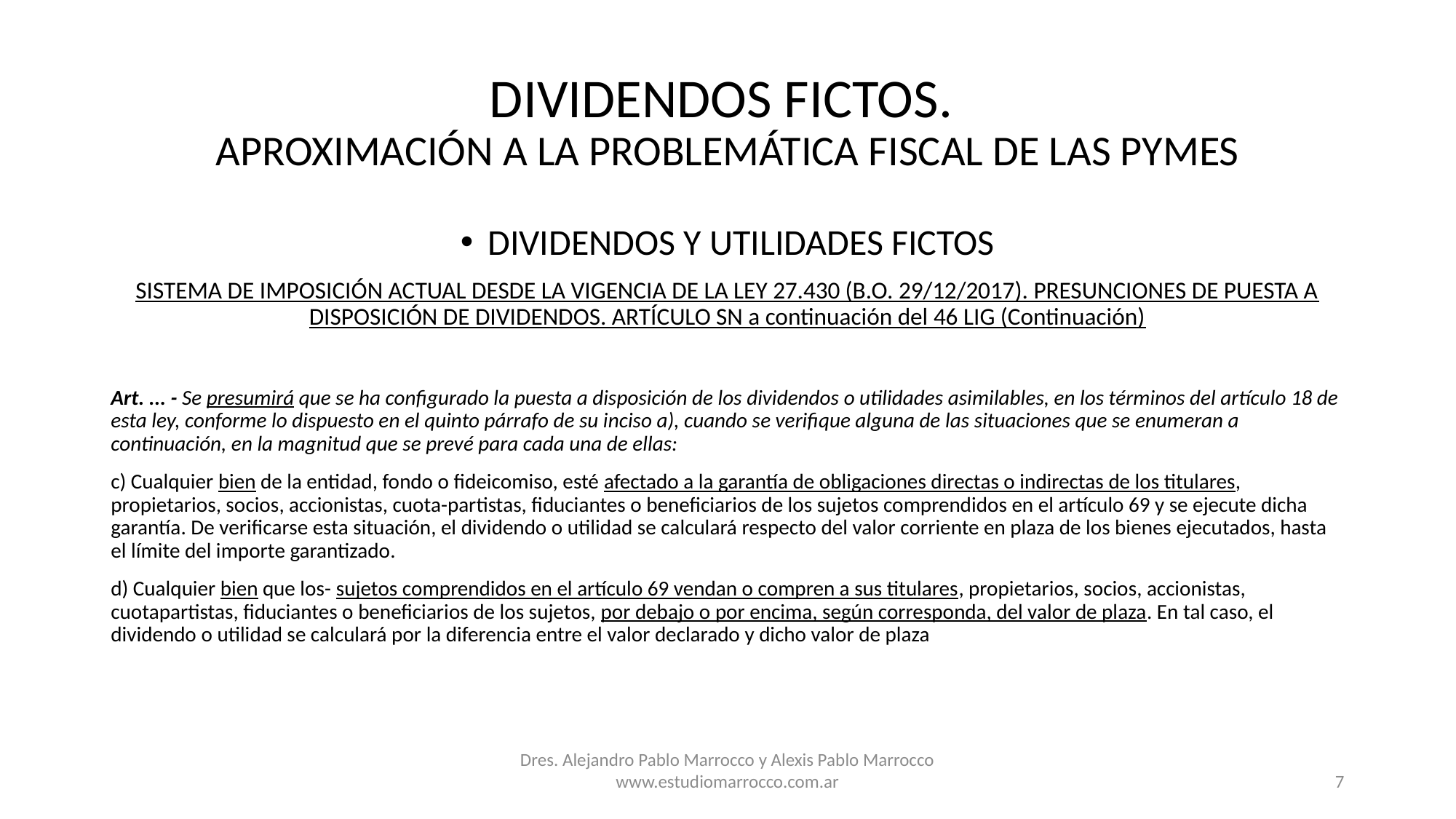

# DIVIDENDOS FICTOS. APROXIMACIÓN A LA PROBLEMÁTICA FISCAL DE LAS PYMES
DIVIDENDOS Y UTILIDADES FICTOS
SISTEMA DE IMPOSICIÓN ACTUAL DESDE LA VIGENCIA DE LA LEY 27.430 (B.O. 29/12/2017). PRESUNCIONES DE PUESTA A DISPOSICIÓN DE DIVIDENDOS. ARTÍCULO SN a continuación del 46 LIG (Continuación)

Art. ... - Se presumirá que se ha configurado la puesta a disposición de los dividendos o utilidades asimilables, en los términos del artículo 18 de esta ley, conforme lo dispuesto en el quinto párrafo de su inciso a), cuando se verifique alguna de las situaciones que se enumeran a continuación, en la magnitud que se prevé para cada una de ellas:
c) Cualquier bien de la entidad, fondo o fideicomiso, esté afectado a la garantía de obligaciones directas o indirectas de los titulares, propietarios, socios, accionistas, cuota-partistas, fiduciantes o beneficiarios de los sujetos comprendidos en el artículo 69 y se ejecute dicha garantía. De verificarse esta situación, el dividendo o utilidad se calculará respecto del valor corriente en plaza de los bienes ejecutados, hasta el límite del importe garantizado.
d) Cualquier bien que los- sujetos comprendidos en el artículo 69 vendan o compren a sus titulares, propietarios, socios, accionistas, cuotapartistas, fiduciantes o beneficiarios de los sujetos, por debajo o por encima, según corresponda, del valor de plaza. En tal caso, el dividendo o utilidad se calculará por la diferencia entre el valor declarado y dicho valor de plaza
Dres. Alejandro Pablo Marrocco y Alexis Pablo Marrocco
www.estudiomarrocco.com.ar

7